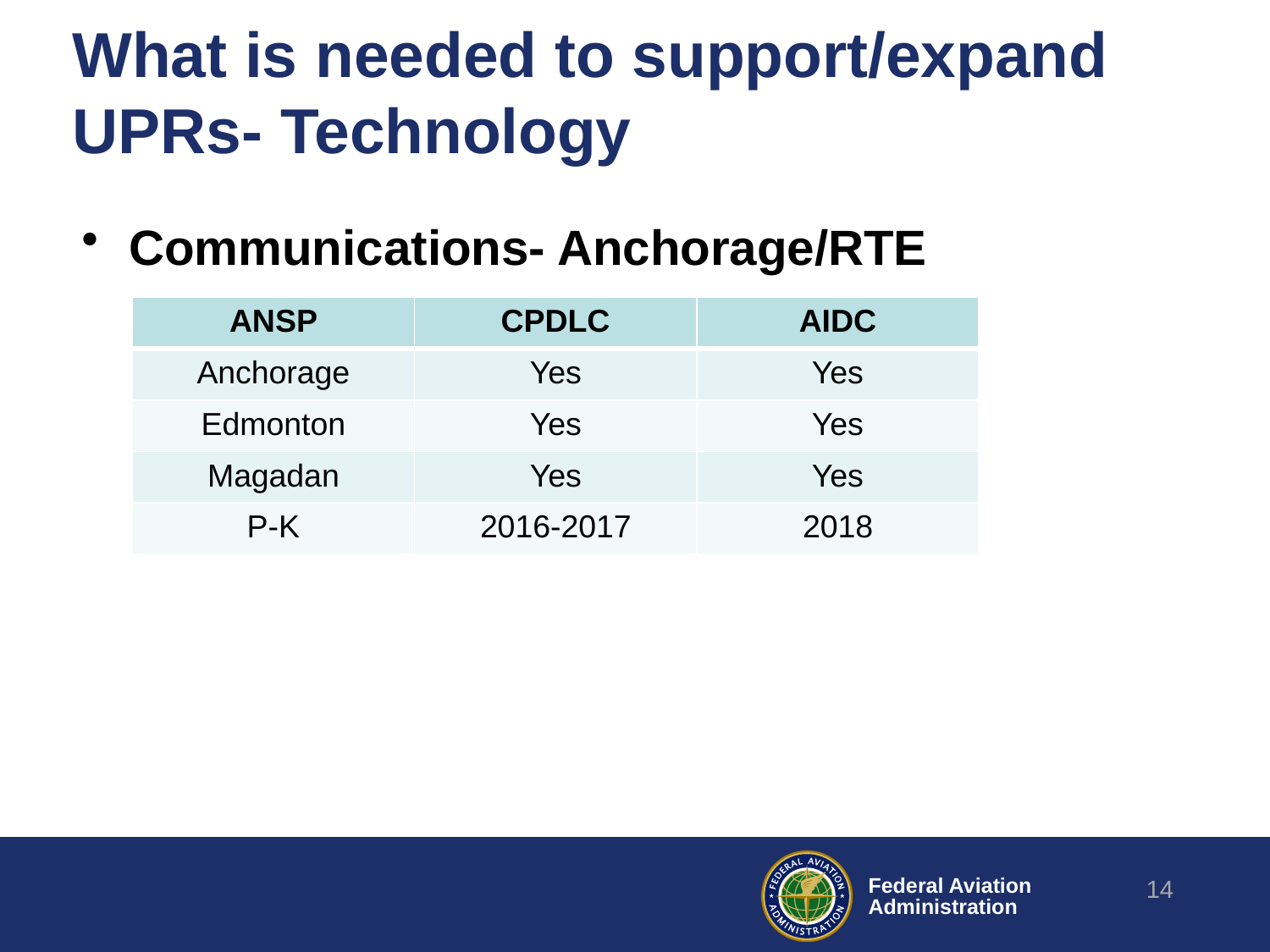

# What is needed to support/expand UPRs- Technology
Communications- Anchorage/RTE

| ANSP | CPDLC | AIDC |
| --- | --- | --- |
| Anchorage | Yes | Yes |
| Edmonton | Yes | Yes |
| Magadan | Yes | Yes |
| P-K | 2016-2017 | 2018 |
14